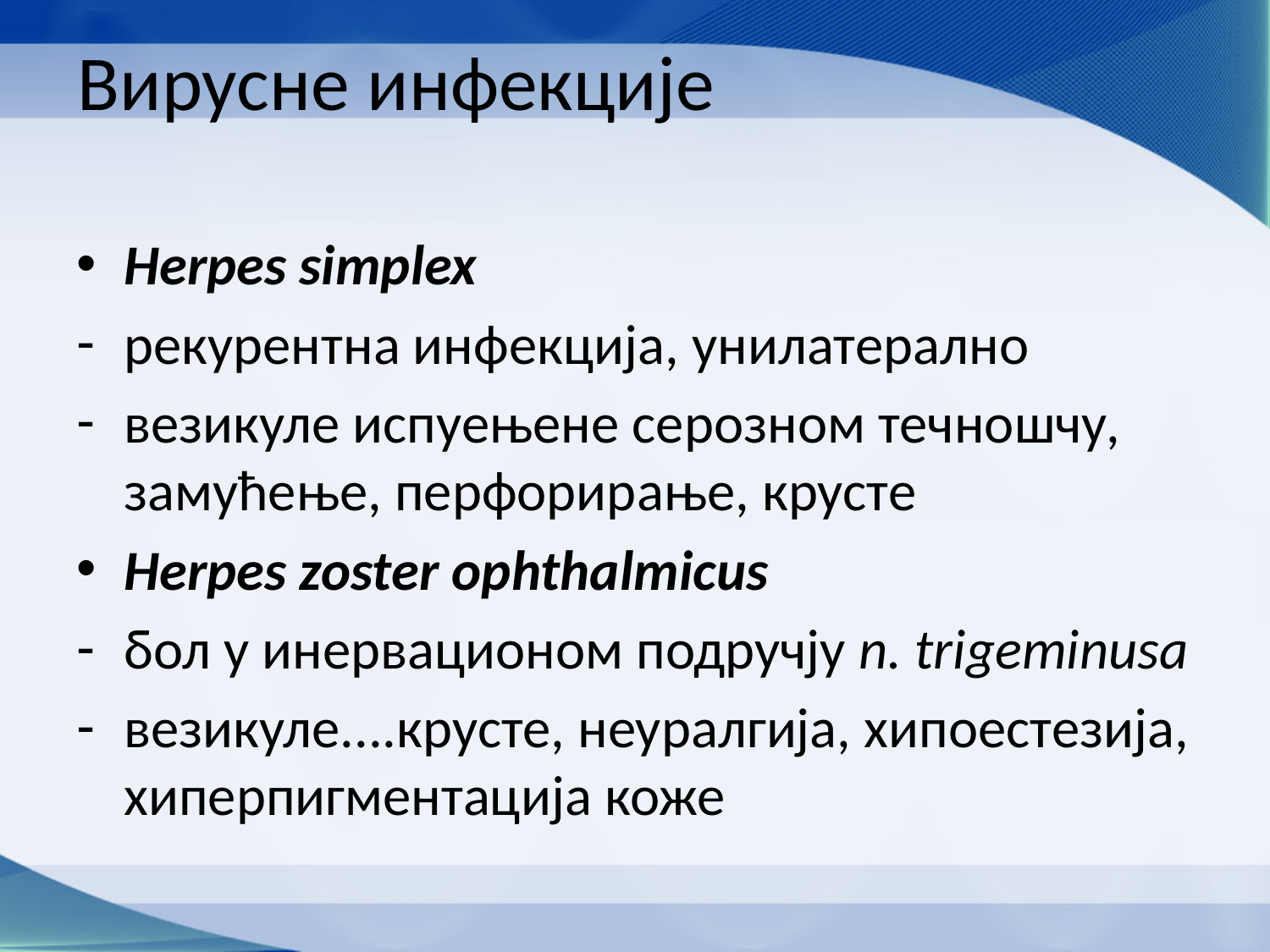

# Вирусне инфекције
Herpes simplex
рекурентна инфекција, унилатерално
везикуле испуењене серозном течношчу, замућење, перфорирање, крусте
Herpes zoster ophthalmicus
бол у инервационом подручју n. trigeminusa
везикуле....крусте, неуралгија, хипоестезија, хиперпигментација коже